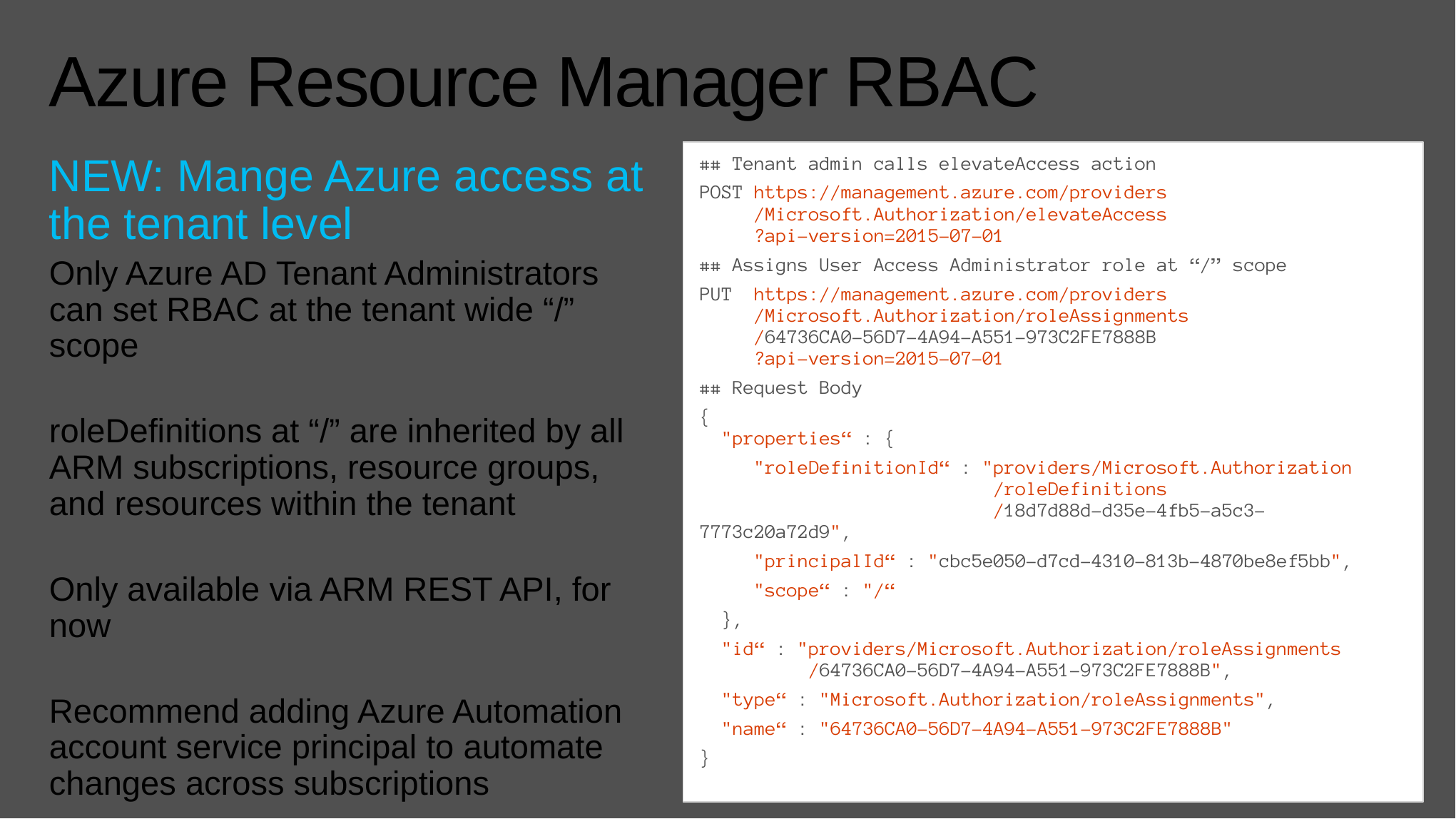

# Azure Resource Manager RBAC
NEW: Mange Azure access at the tenant level
Only Azure AD Tenant Administrators can set RBAC at the tenant wide “/” scope

roleDefinitions at “/” are inherited by all ARM subscriptions, resource groups, and resources within the tenant

Only available via ARM REST API, for now

Recommend adding Azure Automation account service principal to automate changes across subscriptions
## Tenant admin calls elevateAccess action
POST https://management.azure.com/providers
     /Microsoft.Authorization/elevateAccess
     ?api-version=2015-07-01
## Assigns User Access Administrator role at “/” scope
PUT  https://management.azure.com/providers
     /Microsoft.Authorization/roleAssignments
     /64736CA0-56D7-4A94-A551-973C2FE7888B
     ?api-version=2015-07-01
## Request Body
{
  "properties“ : {
     "roleDefinitionId“ : "providers/Microsoft.Authorization
                           /roleDefinitions
                           /18d7d88d-d35e-4fb5-a5c3-7773c20a72d9",
     "principalId“ : "cbc5e050-d7cd-4310-813b-4870be8ef5bb",
     "scope“ : "/“
  },
  "id“ : "providers/Microsoft.Authorization/roleAssignments
          /64736CA0-56D7-4A94-A551-973C2FE7888B",
  "type“ : "Microsoft.Authorization/roleAssignments",
  "name“ : "64736CA0-56D7-4A94-A551-973C2FE7888B"
}